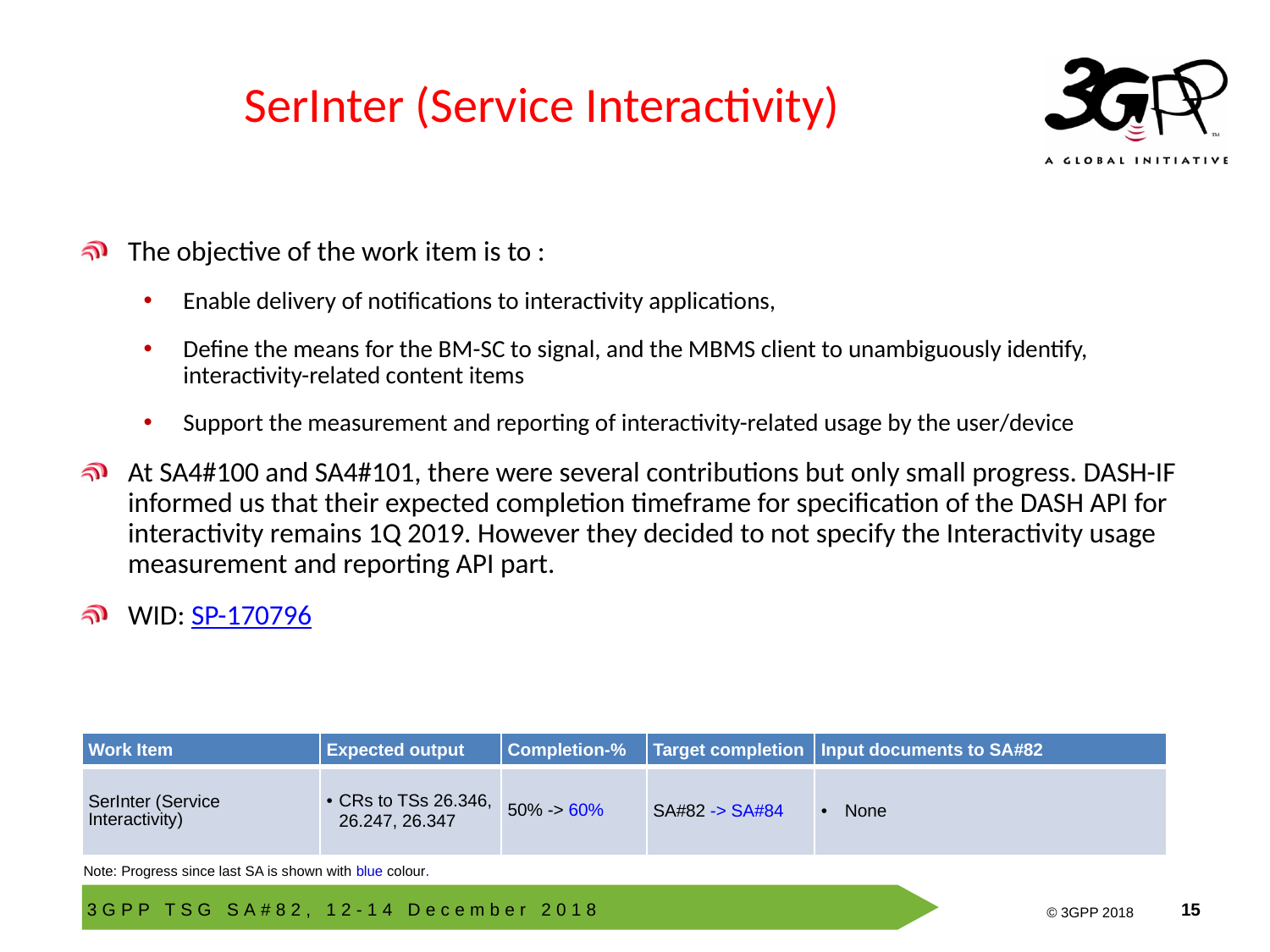

# SerInter (Service Interactivity)
The objective of the work item is to :
Enable delivery of notifications to interactivity applications,
Define the means for the BM-SC to signal, and the MBMS client to unambiguously identify, interactivity-related content items
Support the measurement and reporting of interactivity-related usage by the user/device
At SA4#100 and SA4#101, there were several contributions but only small progress. DASH-IF informed us that their expected completion timeframe for specification of the DASH API for interactivity remains 1Q 2019. However they decided to not specify the Interactivity usage measurement and reporting API part.
WID: SP-170796

| Work Item | Expected output | Completion-% | Target completion | Input documents to SA#82 |
| --- | --- | --- | --- | --- |
| SerInter (Service Interactivity) | CRs to TSs 26.346, 26.247, 26.347 | 50% -> 60% | SA#82 -> SA#84 | None |
Note: Progress since last SA is shown with blue colour.